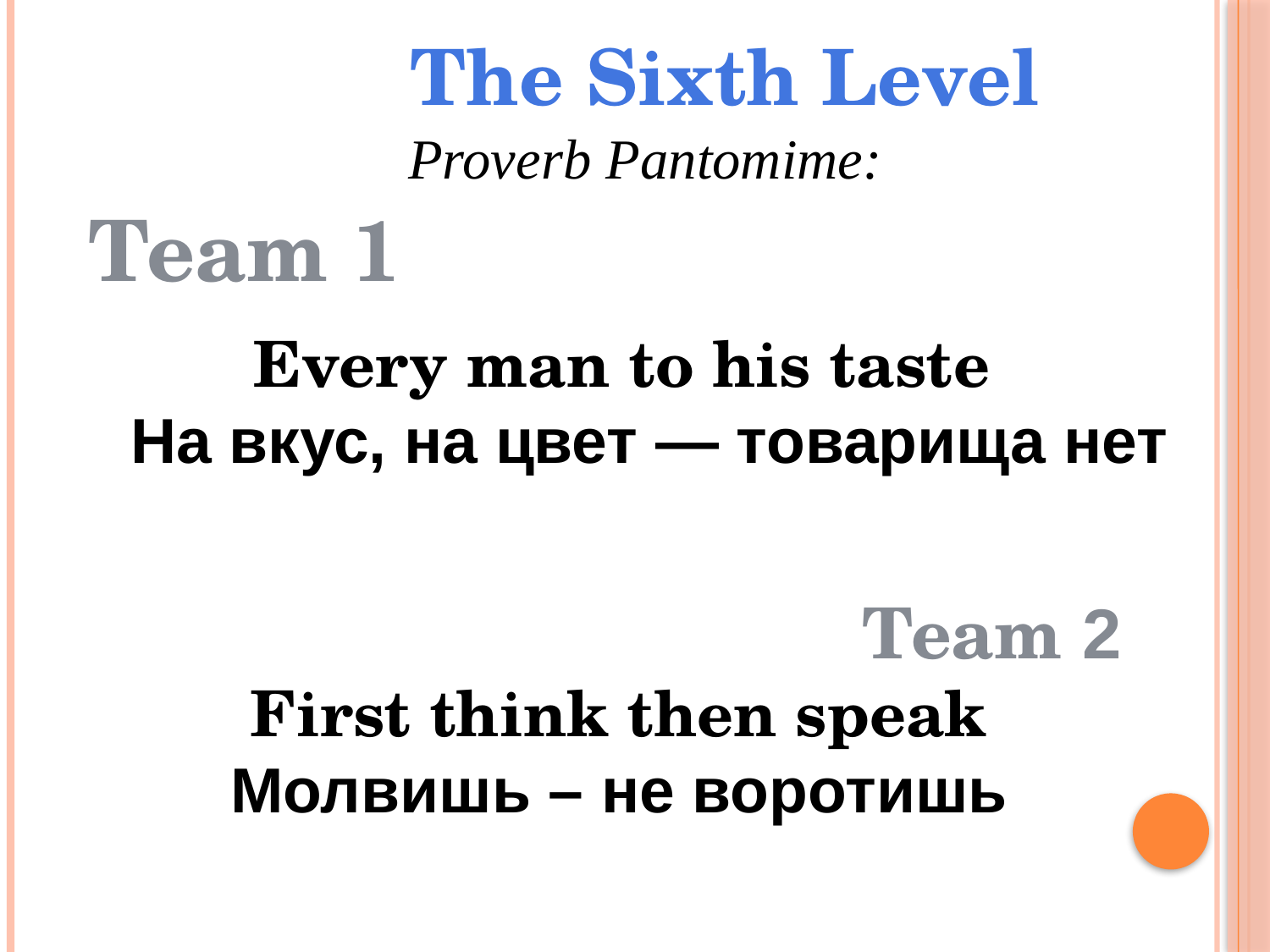

The Sixth Level
Proverb Pantomime:
Team 1
Every man to his taste
 На вкус, на цвет — товарища нет
Team 2
First think then speak
Молвишь – не воротишь